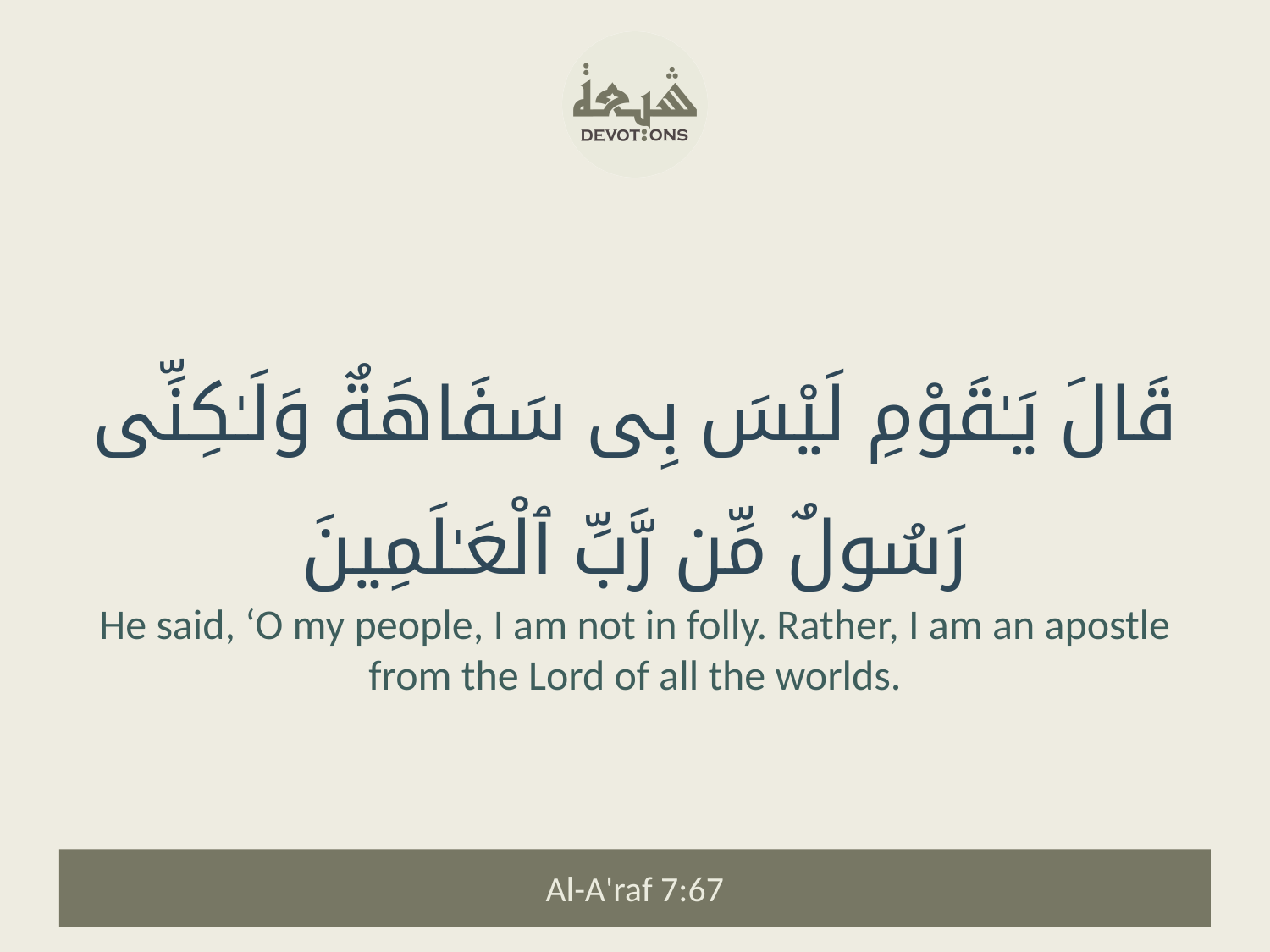

قَالَ يَـٰقَوْمِ لَيْسَ بِى سَفَاهَةٌ وَلَـٰكِنِّى رَسُولٌ مِّن رَّبِّ ٱلْعَـٰلَمِينَ
He said, ‘O my people, I am not in folly. Rather, I am an apostle from the Lord of all the worlds.
Al-A'raf 7:67